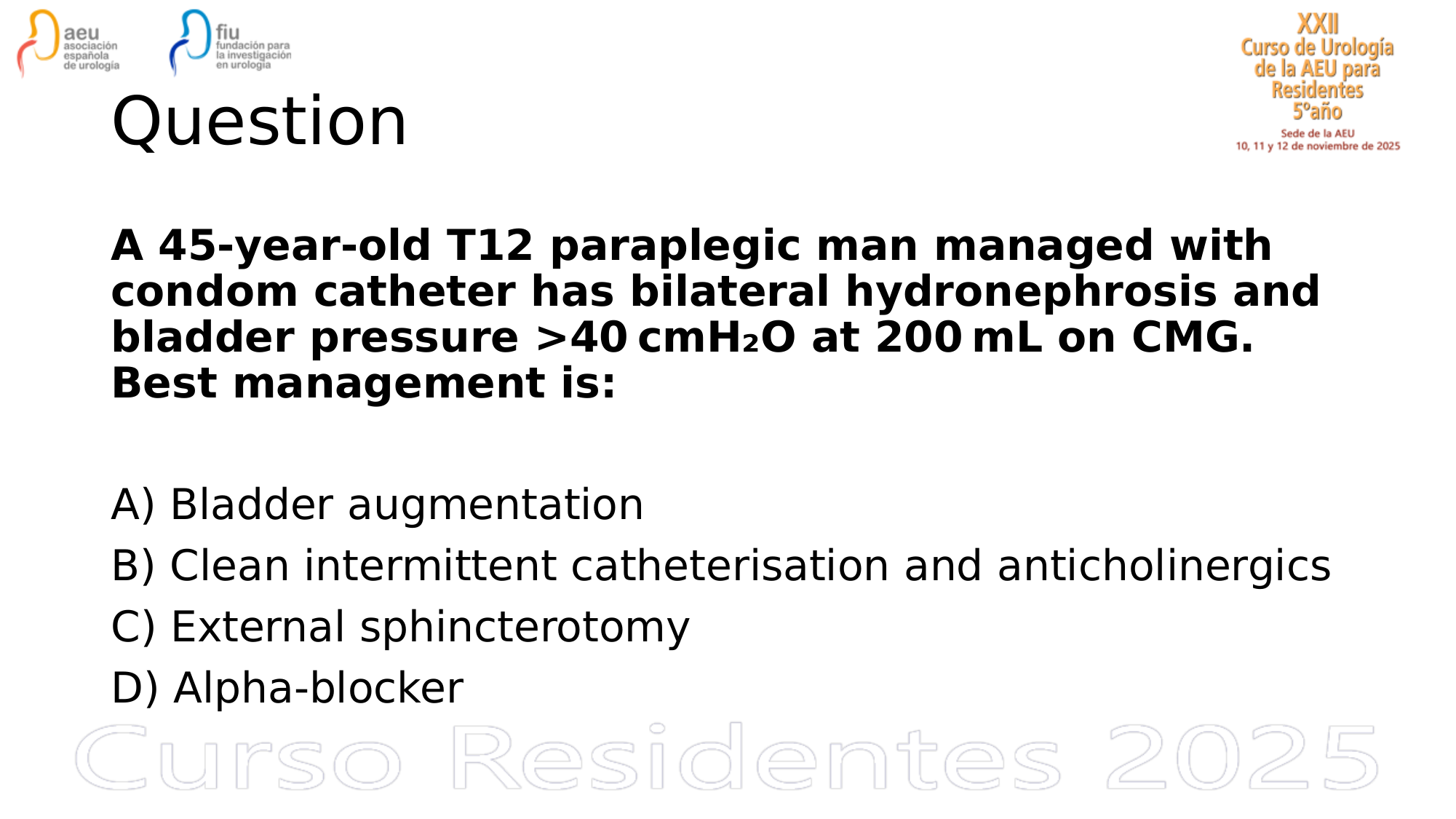

# Question
A 45-year-old T12 paraplegic man managed with condom catheter has bilateral hydronephrosis and bladder pressure >40 cmH₂O at 200 mL on CMG. Best management is:

A) Bladder augmentation
B) Clean intermittent catheterisation and anticholinergics
C) External sphincterotomy
D) Alpha-blocker